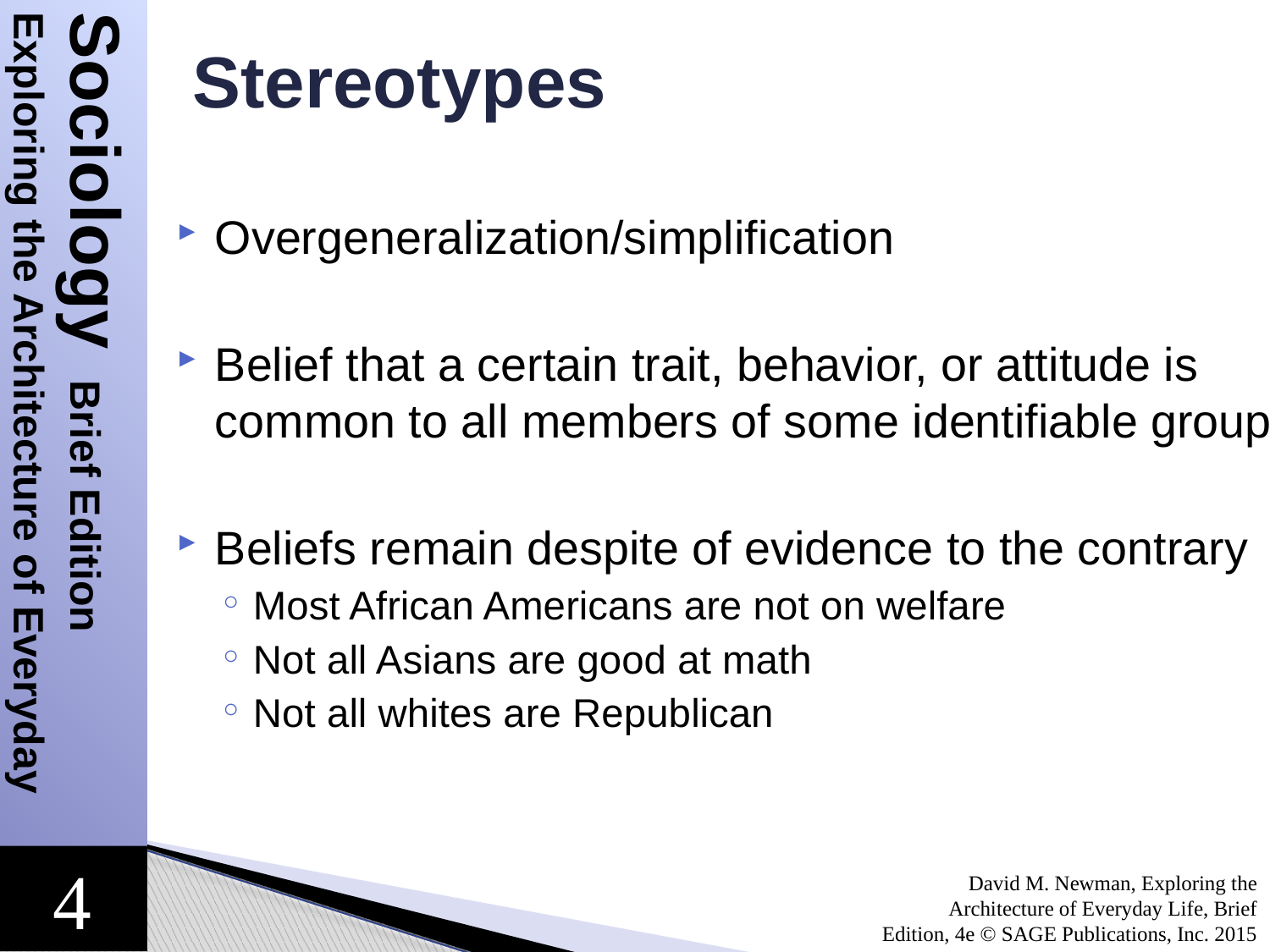

# Stereotypes

Overgeneralization/simplification

Belief that a certain trait, behavior, or attitude is common to all members of some identifiable group

Beliefs remain despite of evidence to the contrary
Most African Americans are not on welfare
Not all Asians are good at math
Not all whites are Republican
David M. Newman, Exploring the Architecture of Everyday Life, Brief Edition, 4e © SAGE Publications, Inc. 2015